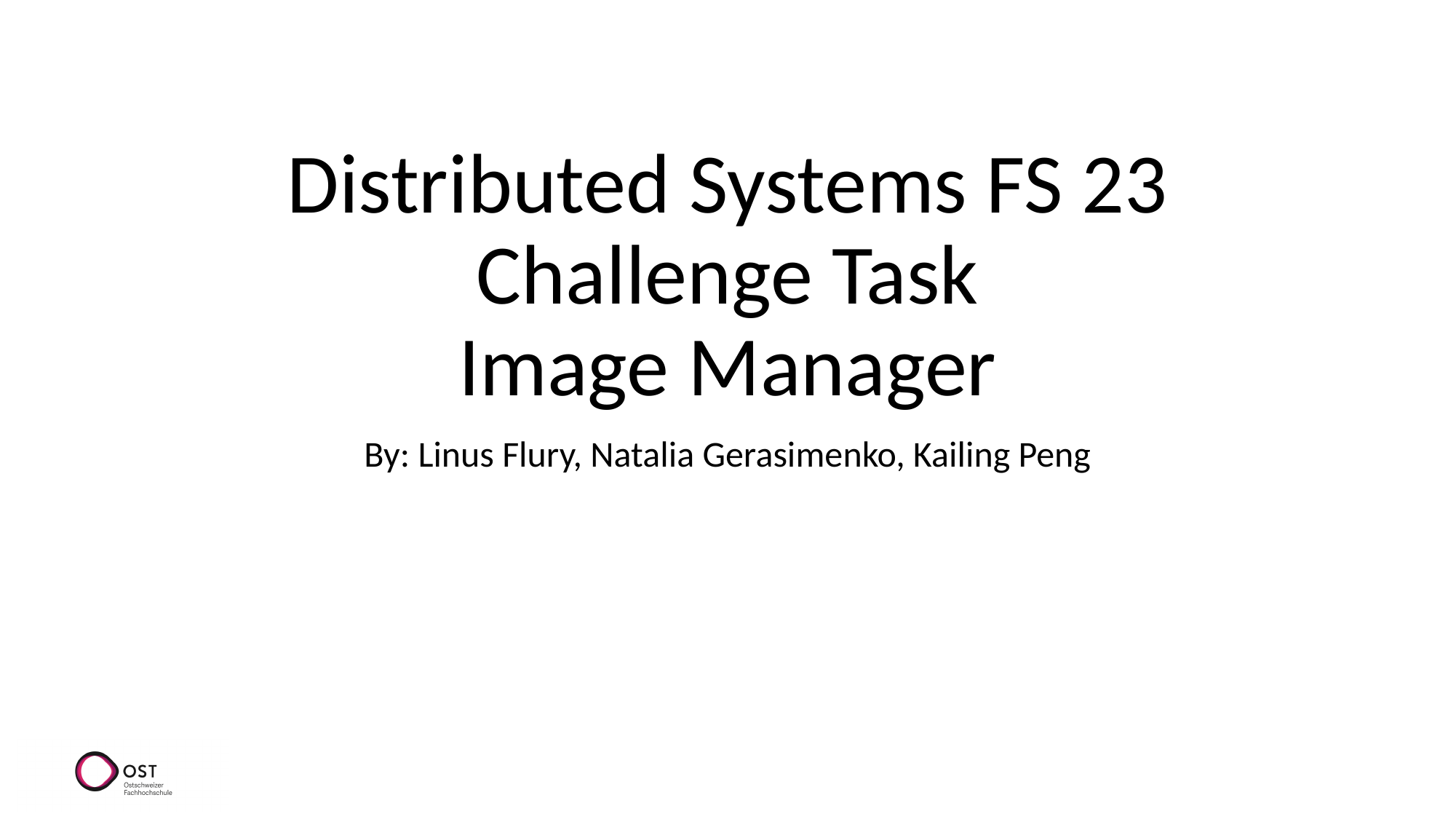

# Distributed Systems FS 23 Challenge Task Image Manager
By: Linus Flury, Natalia Gerasimenko, Kailing Peng